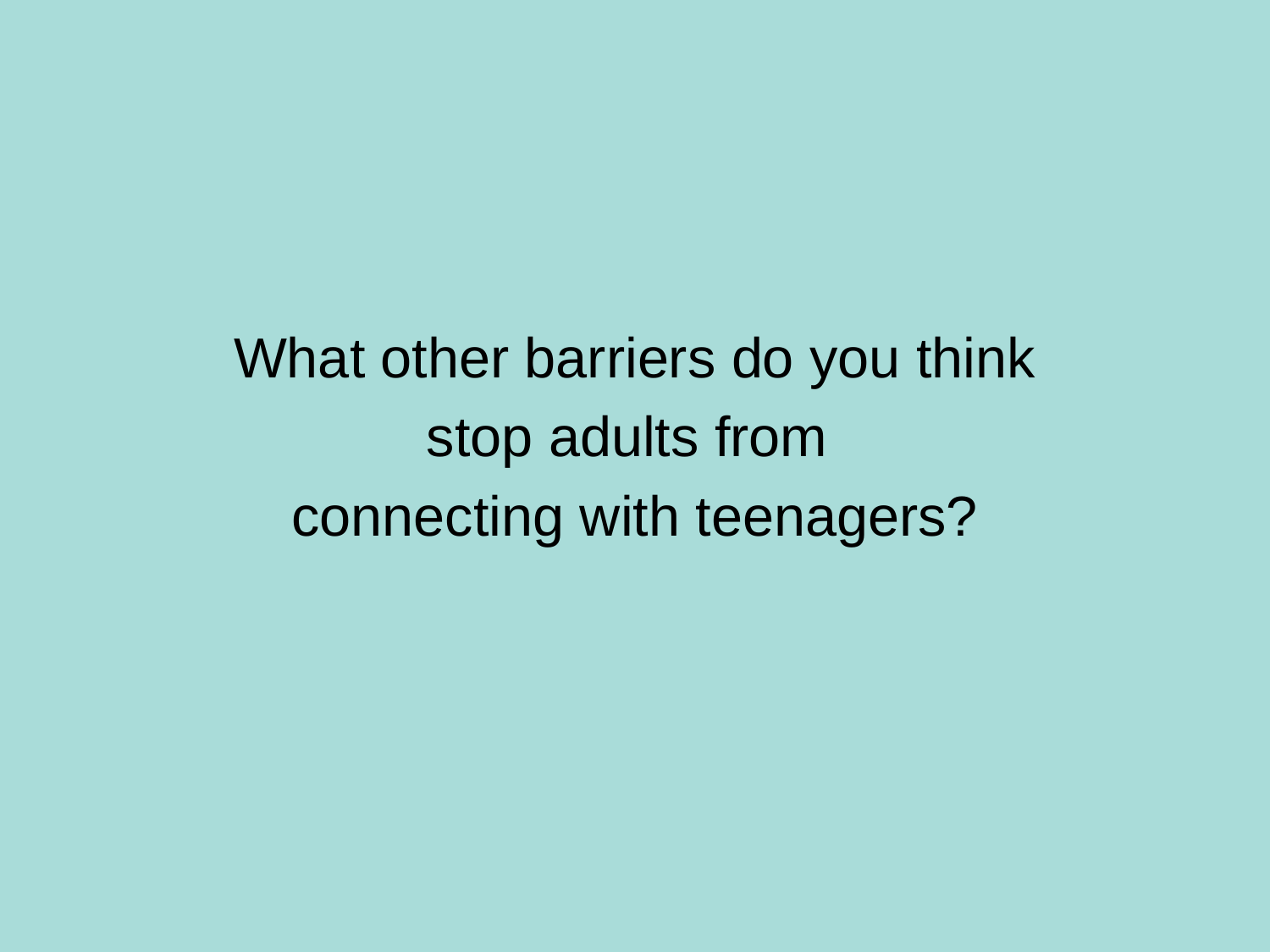

What other barriers do you think
stop adults from
connecting with teenagers?